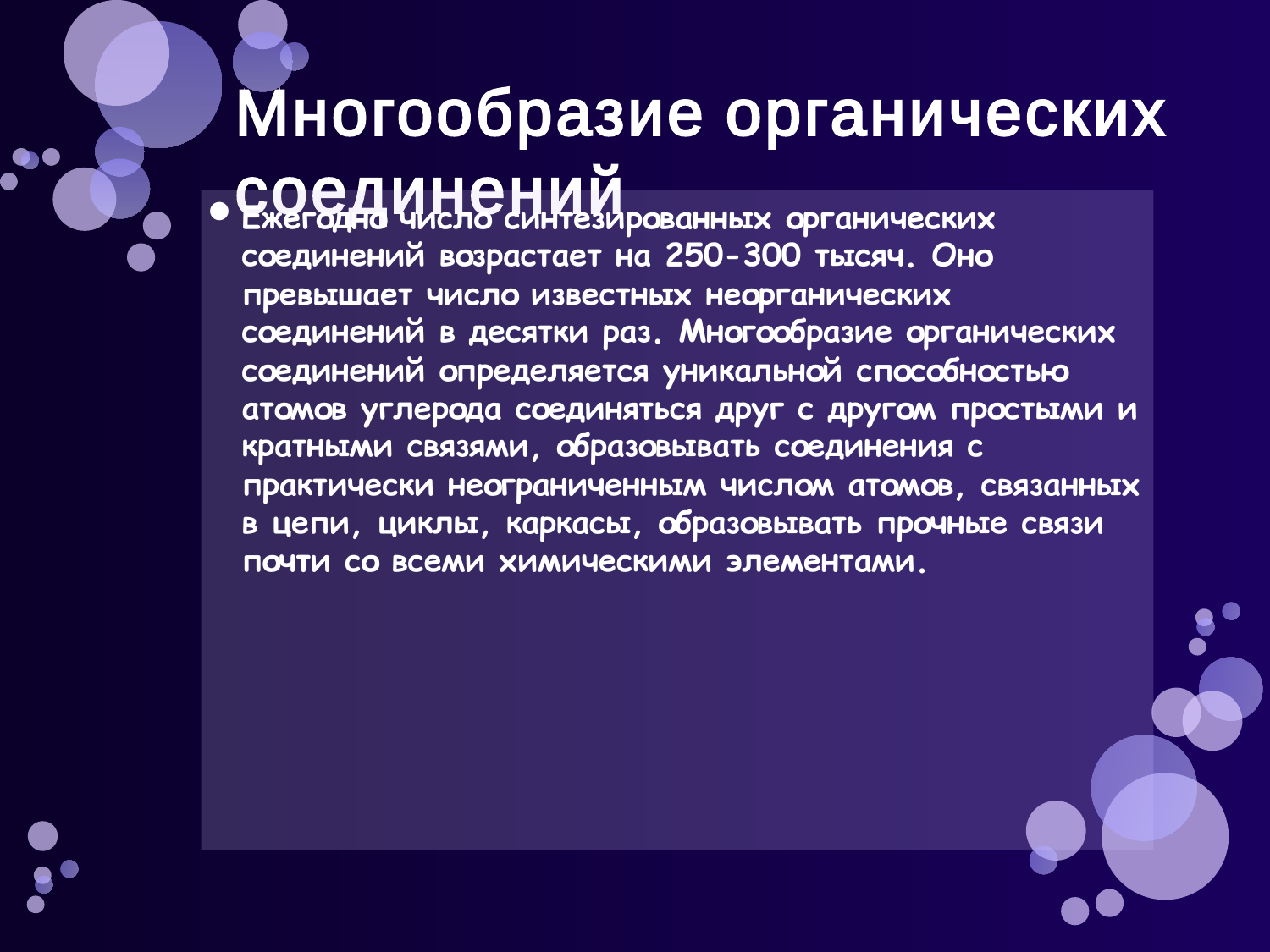

# Многообразие органических соединений
Ежегодно число синтезированных органических соединений возрастает на 250-300 тысяч. Оно превышает число известных неорганических соединений в десятки раз. Многообразие органических соединений определяется уникальной способностью атомов углерода соединяться друг с другом простыми и кратными связями, образовывать соединения с практически неограниченным числом атомов, связанных в цепи, циклы, каркасы, образовывать прочные связи почти со всеми химическими элементами.